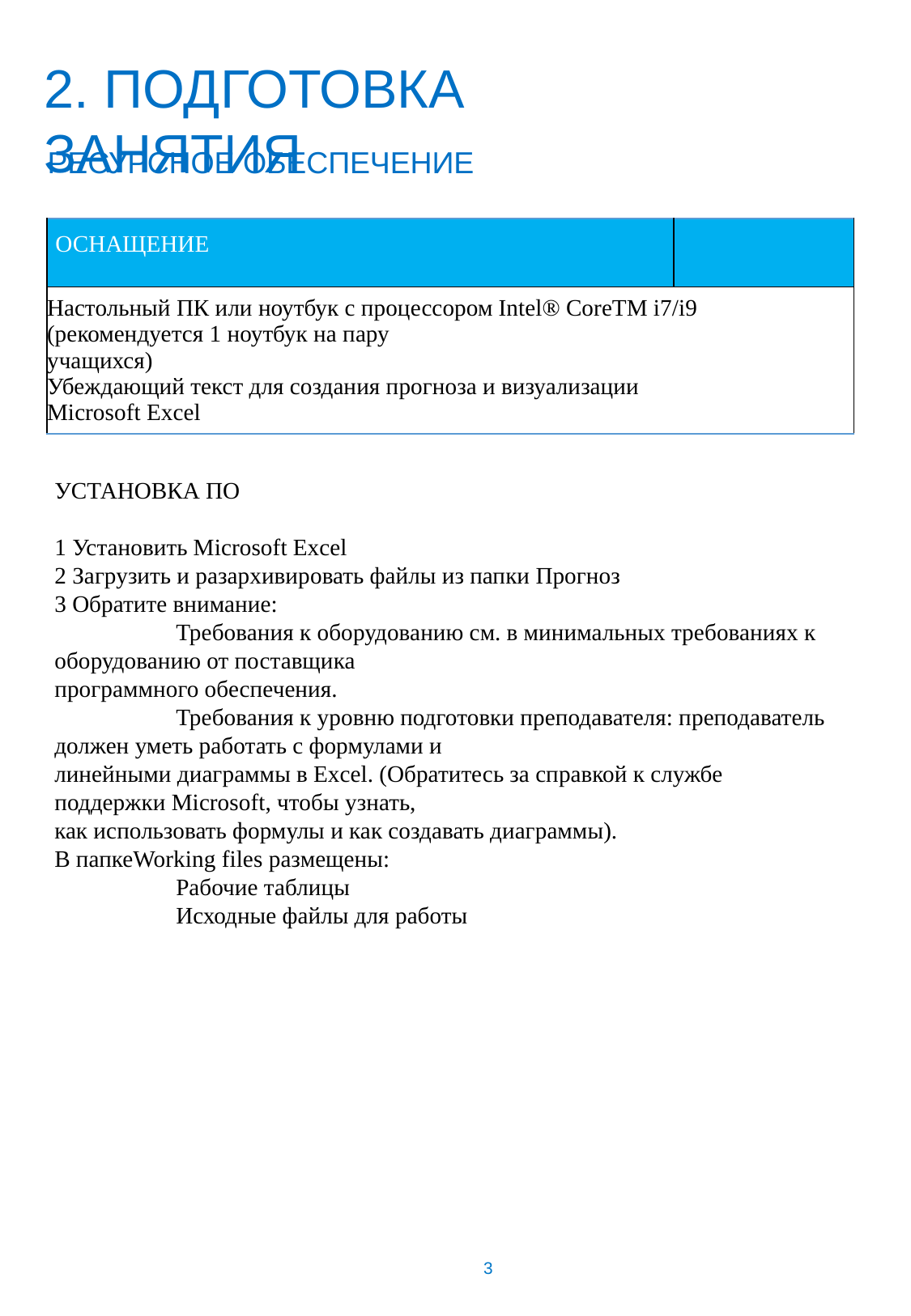

2. ПОДГОТОВКА ЗАНЯТИЯ

Алгоритмы Кодирования
РЕСУРСНОЕ ОБЕСПЕЧЕНИЕ
| ОСНАЩЕНИЕ |  |
| --- | --- |
| Настольный ПК или ноутбук с процессором Intel® CoreTM i7/i9 (рекомендуется 1 ноутбук на пару учащихся) Убеждающий текст для создания прогноза и визуализации Microsoft Excel |  |
УСТАНОВКА ПО

1 Установить Microsoft Excel
2 Загрузить и разархивировать файлы из папки Прогноз
3 Обратите внимание:
	Требования к оборудованию см. в минимальных требованиях к оборудованию от поставщика
программного обеспечения.
	Требования к уровню подготовки преподавателя: преподаватель должен уметь работать с формулами и
линейными диаграммы в Excel. (Обратитесь за справкой к службе поддержки Microsoft, чтобы узнать,
как использовать формулы и как создавать диаграммы).
В папкеWorking files размещены:
	Рабочие таблицы
	Исходные файлы для работы
3